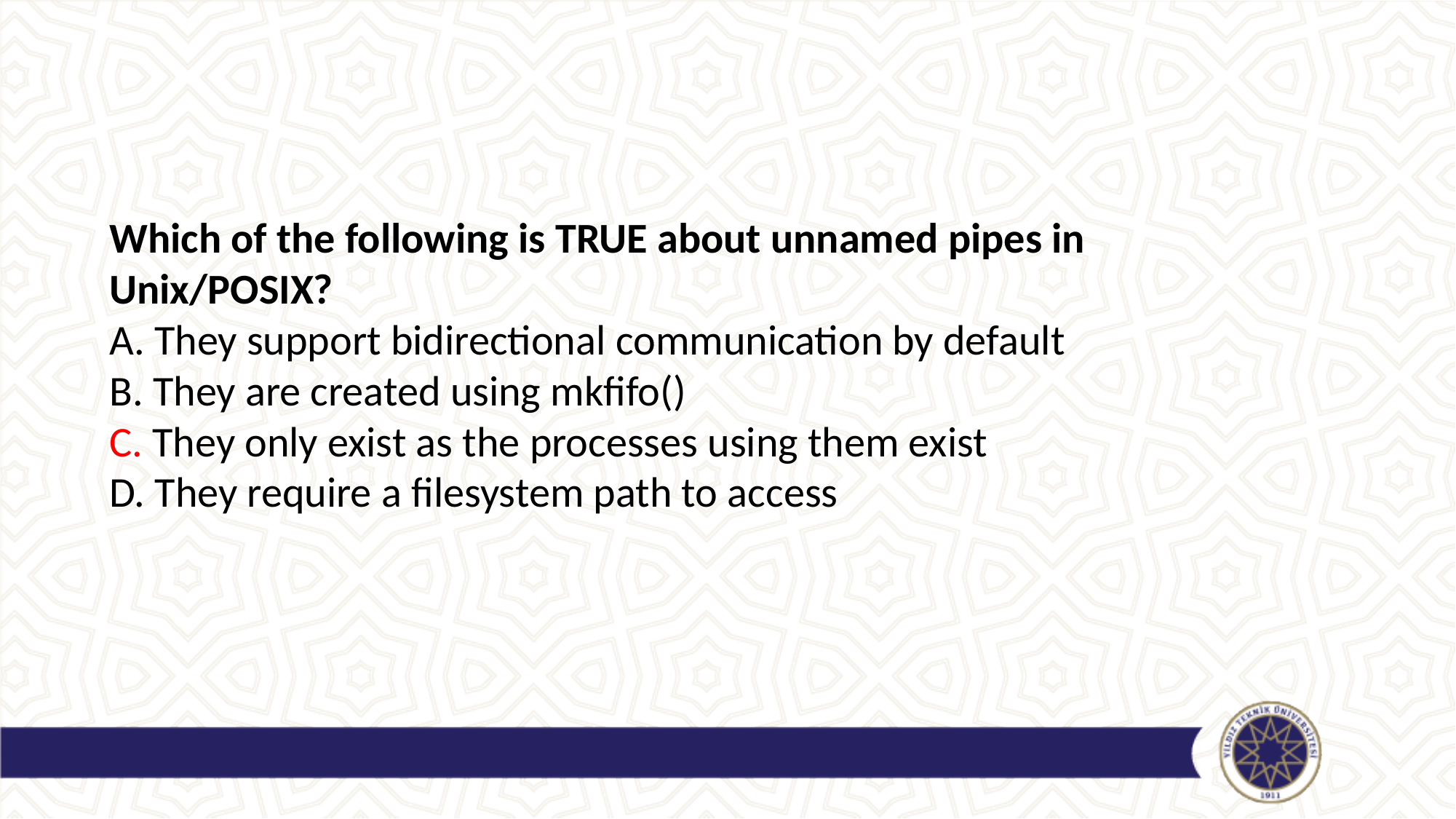

#
Which of the following is TRUE about unnamed pipes in Unix/POSIX?
A. They support bidirectional communication by default
B. They are created using mkfifo()
C. They only exist as the processes using them exist
D. They require a filesystem path to access